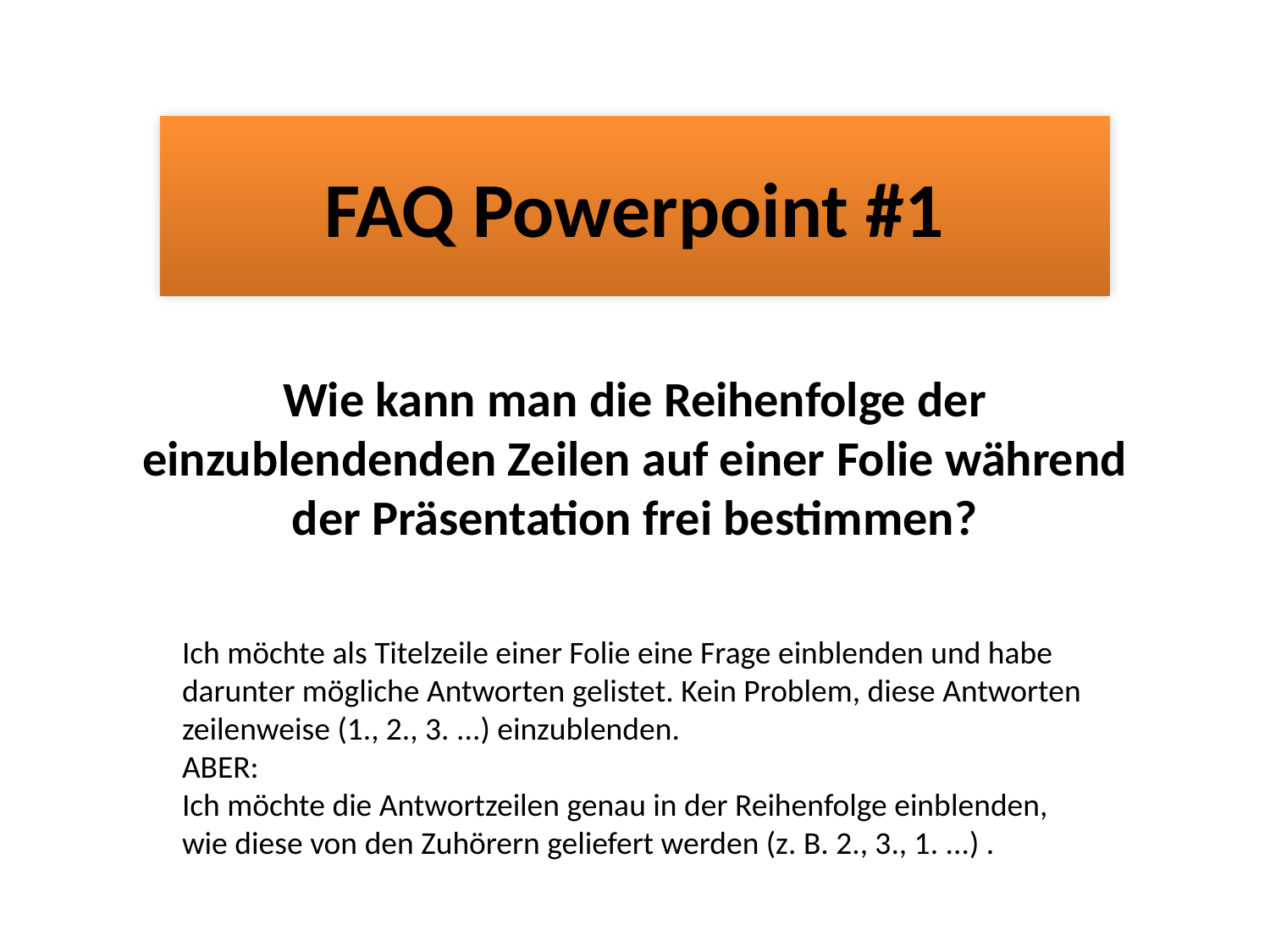

FAQ Powerpoint #1
Wie kann man die Reihenfolge der einzublendenden Zeilen auf einer Folie während der Präsentation frei bestimmen?
Ich möchte als Titelzeile einer Folie eine Frage einblenden und habe darunter mögliche Antworten gelistet. Kein Problem, diese Antworten zeilenweise (1., 2., 3. ...) einzublenden.
ABER:
Ich möchte die Antwortzeilen genau in der Reihenfolge einblenden, wie diese von den Zuhörern geliefert werden (z. B. 2., 3., 1. ...) .